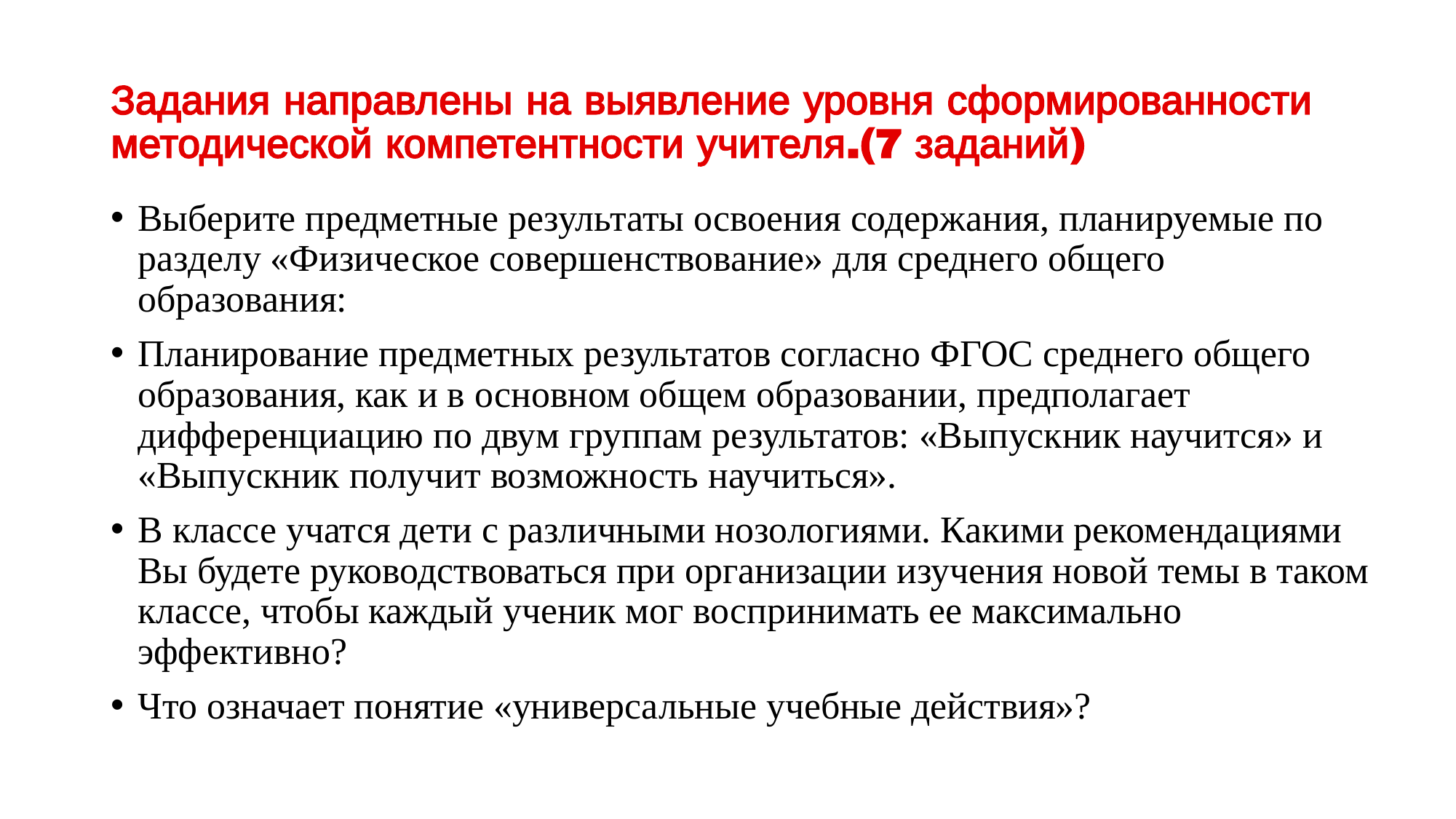

# Задания направлены на выявление уровня сформированности методической компетентности учителя.(7 заданий)
Выберите предметные результаты освоения содержания, планируемые по разделу «Физическое совершенствование» для среднего общего образования:
Планирование предметных результатов согласно ФГОС среднего общего образования, как и в основном общем образовании, предполагает дифференциацию по двум группам результатов: «Выпускник научится» и «Выпускник получит возможность научиться».
В классе учатся дети с различными нозологиями. Какими рекомендациями Вы будете руководствоваться при организации изучения новой темы в таком классе, чтобы каждый ученик мог воспринимать ее максимально эффективно?
Что означает понятие «универсальные учебные действия»?